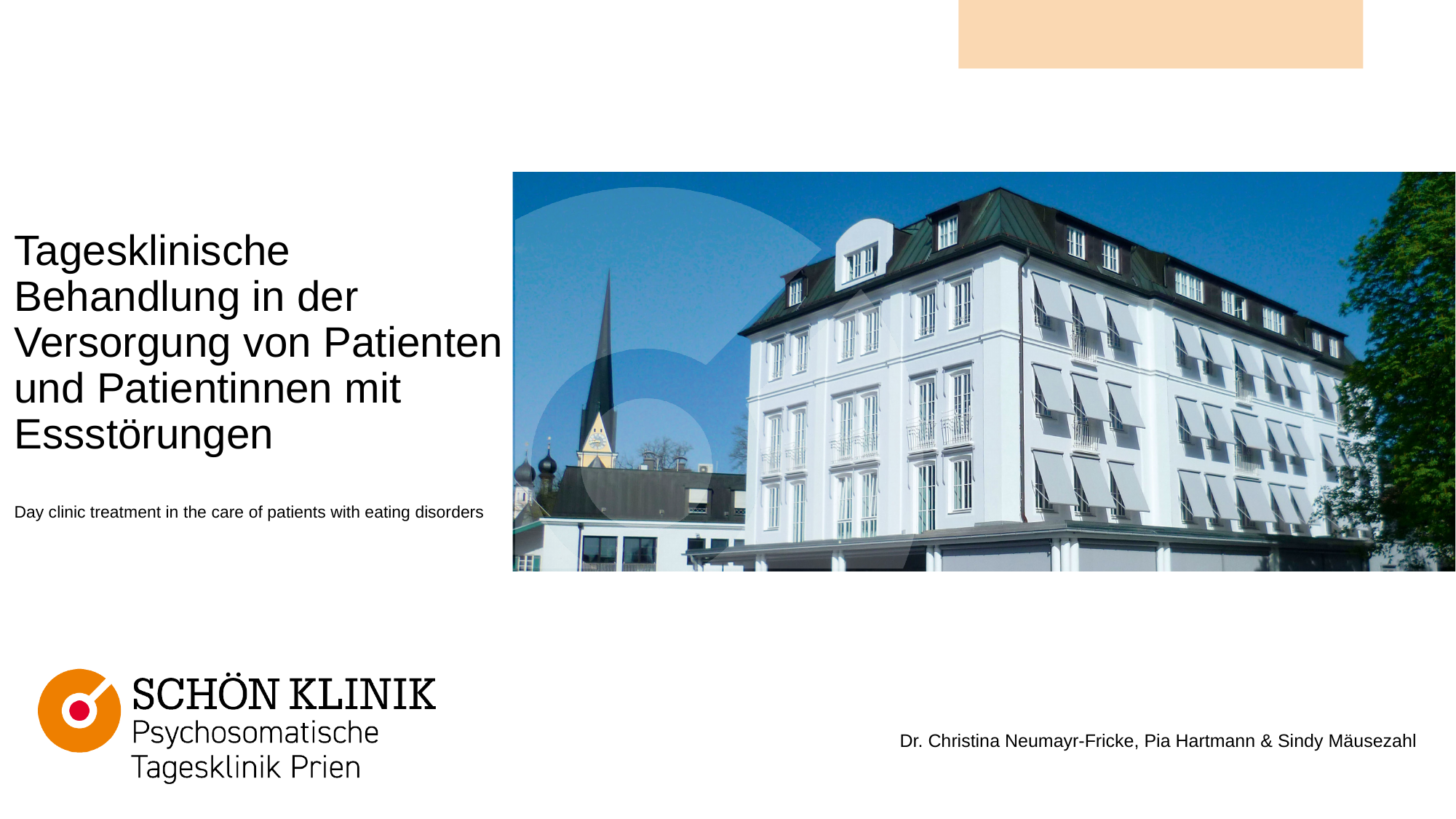

# Tagesklinische Behandlung in der Versorgung von Patienten und Patientinnen mit Essstörungen Day clinic treatment in the care of patients with eating disorders
Dr. Christina Neumayr-Fricke, Pia Hartmann & Sindy Mäusezahl